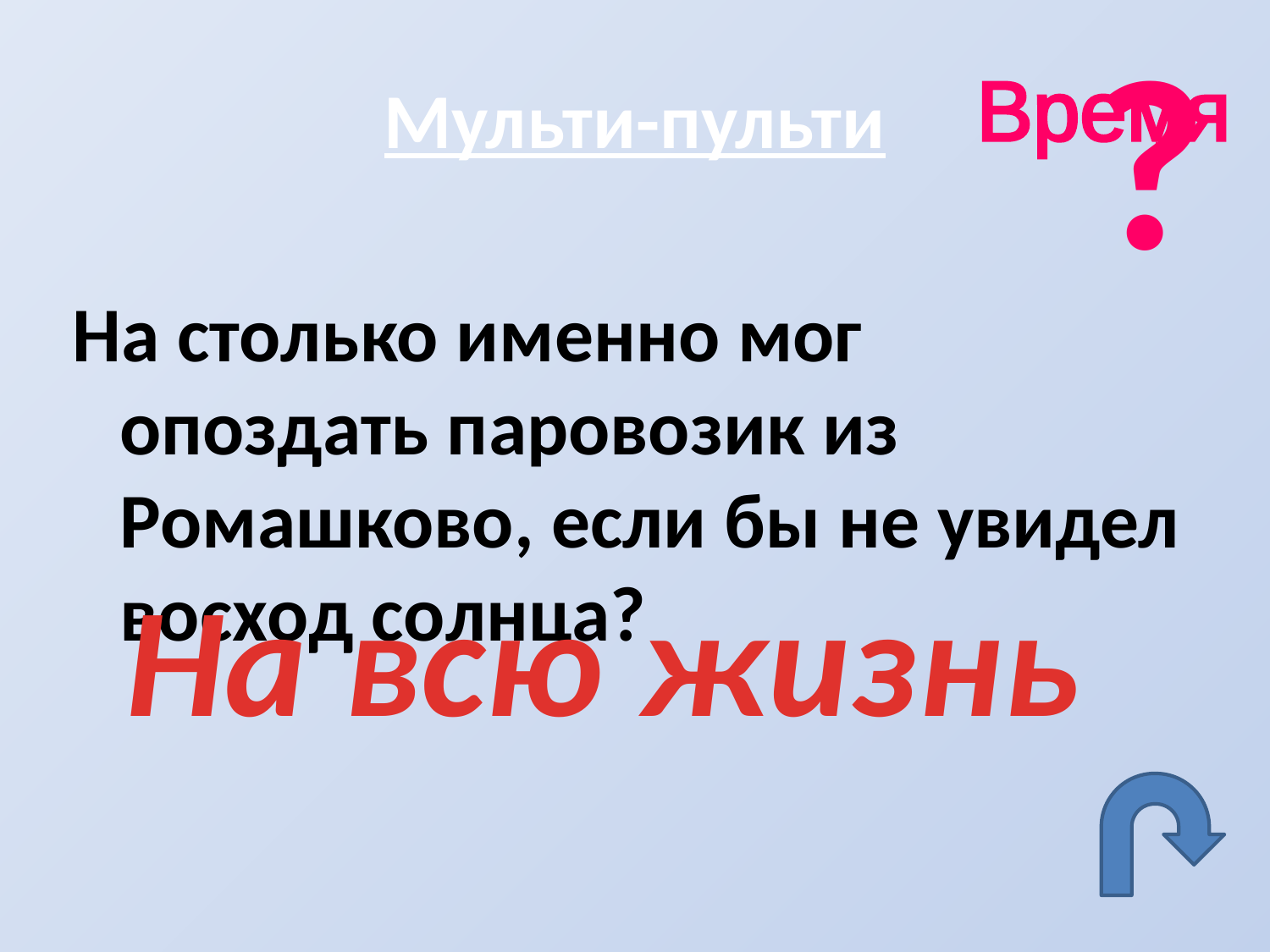

?
# Мульти-пульти
Время
На столько именно мог опоздать паровозик из Ромашково, если бы не увидел восход солнца?

На всю жизнь